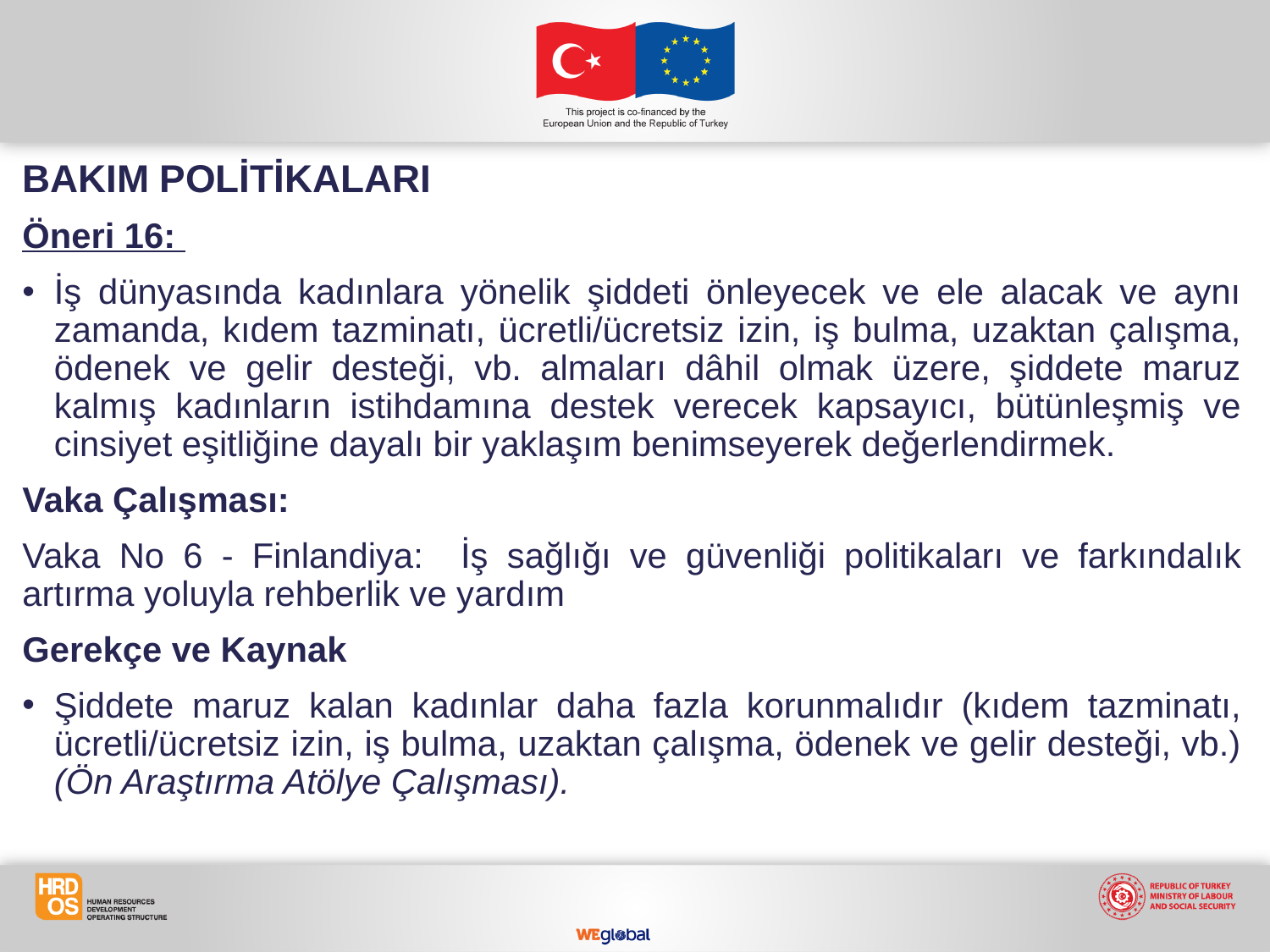

BAKIM POLİTİKALARI
Öneri 16:
İş dünyasında kadınlara yönelik şiddeti önleyecek ve ele alacak ve aynı zamanda, kıdem tazminatı, ücretli/ücretsiz izin, iş bulma, uzaktan çalışma, ödenek ve gelir desteği, vb. almaları dâhil olmak üzere, şiddete maruz kalmış kadınların istihdamına destek verecek kapsayıcı, bütünleşmiş ve cinsiyet eşitliğine dayalı bir yaklaşım benimseyerek değerlendirmek.
Vaka Çalışması:
Vaka No 6 - Finlandiya:  İş sağlığı ve güvenliği politikaları ve farkındalık artırma yoluyla rehberlik ve yardım
Gerekçe ve Kaynak
Şiddete maruz kalan kadınlar daha fazla korunmalıdır (kıdem tazminatı, ücretli/ücretsiz izin, iş bulma, uzaktan çalışma, ödenek ve gelir desteği, vb.) (Ön Araştırma Atölye Çalışması).